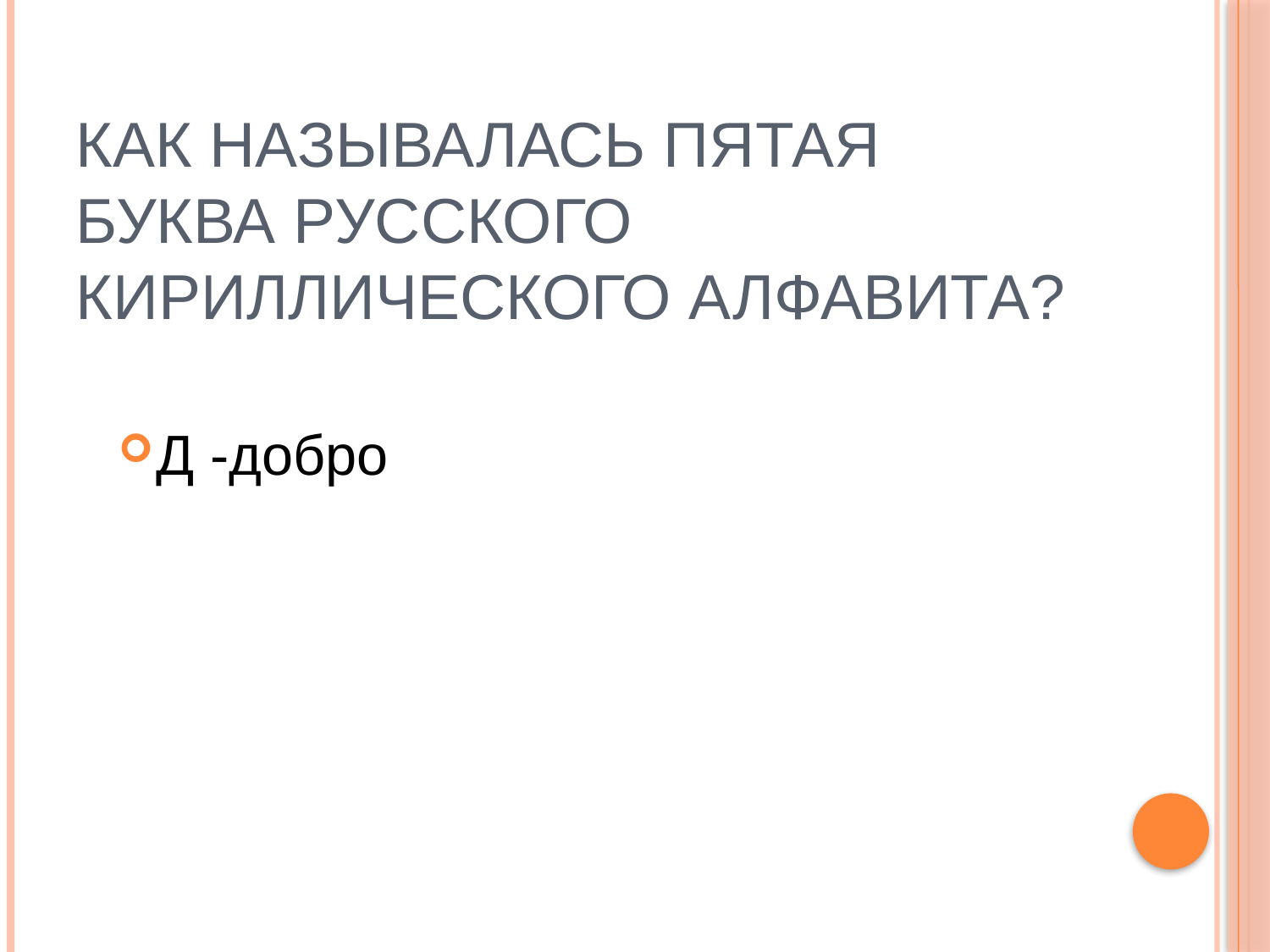

# Как называлась пятая буква русского кириллического алфавита?
Д -добро